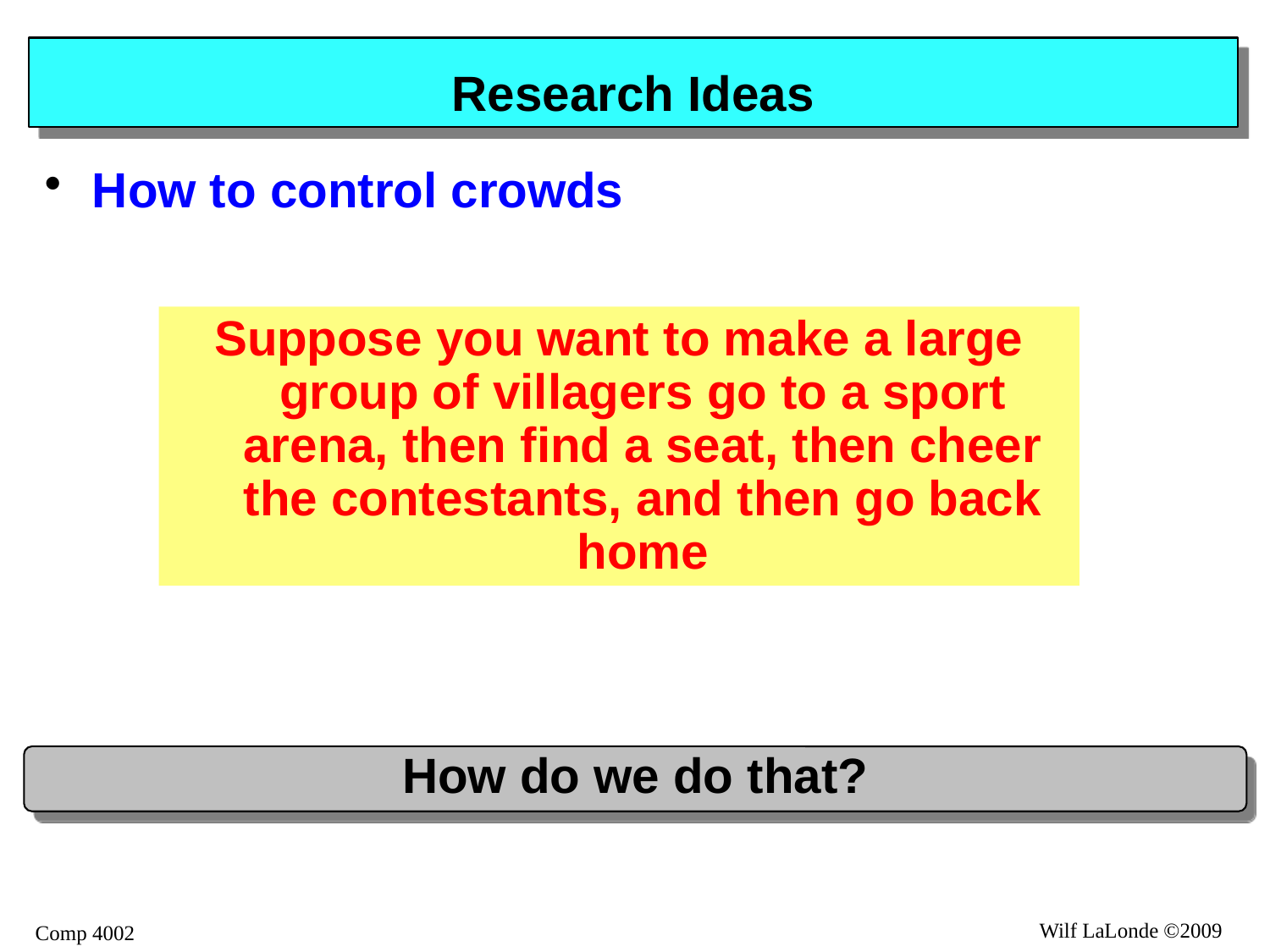

# Research Ideas
How to control crowds
Suppose you want to make a large group of villagers go to a sport arena, then find a seat, then cheer the contestants, and then go back home
How do we do that?